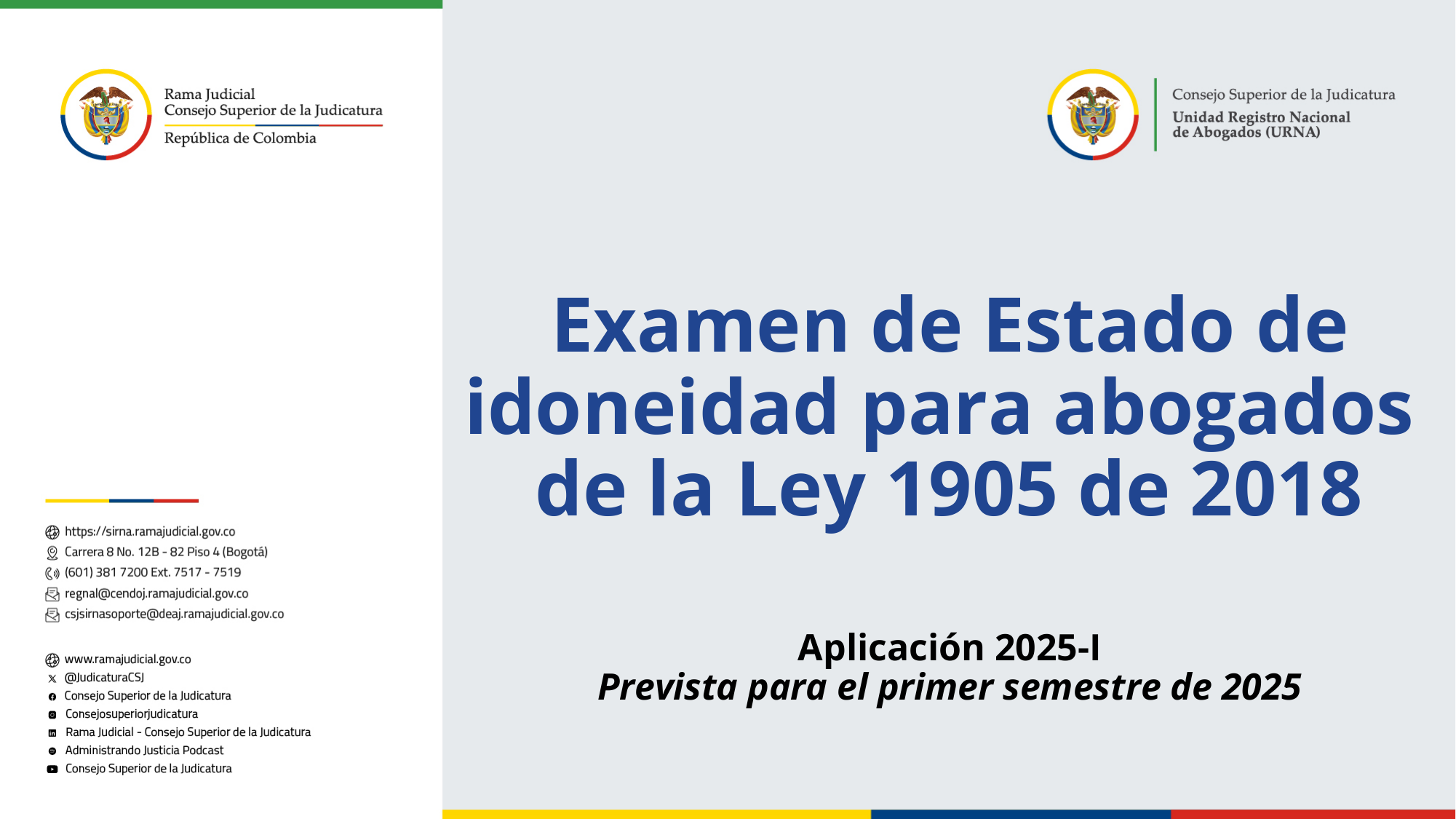

# Examen de Estado ​de idoneidad para abogados​ de la ​Ley 1905 de 2018​
Aplicación 2025-I
Prevista para el primer semestre de 2025​